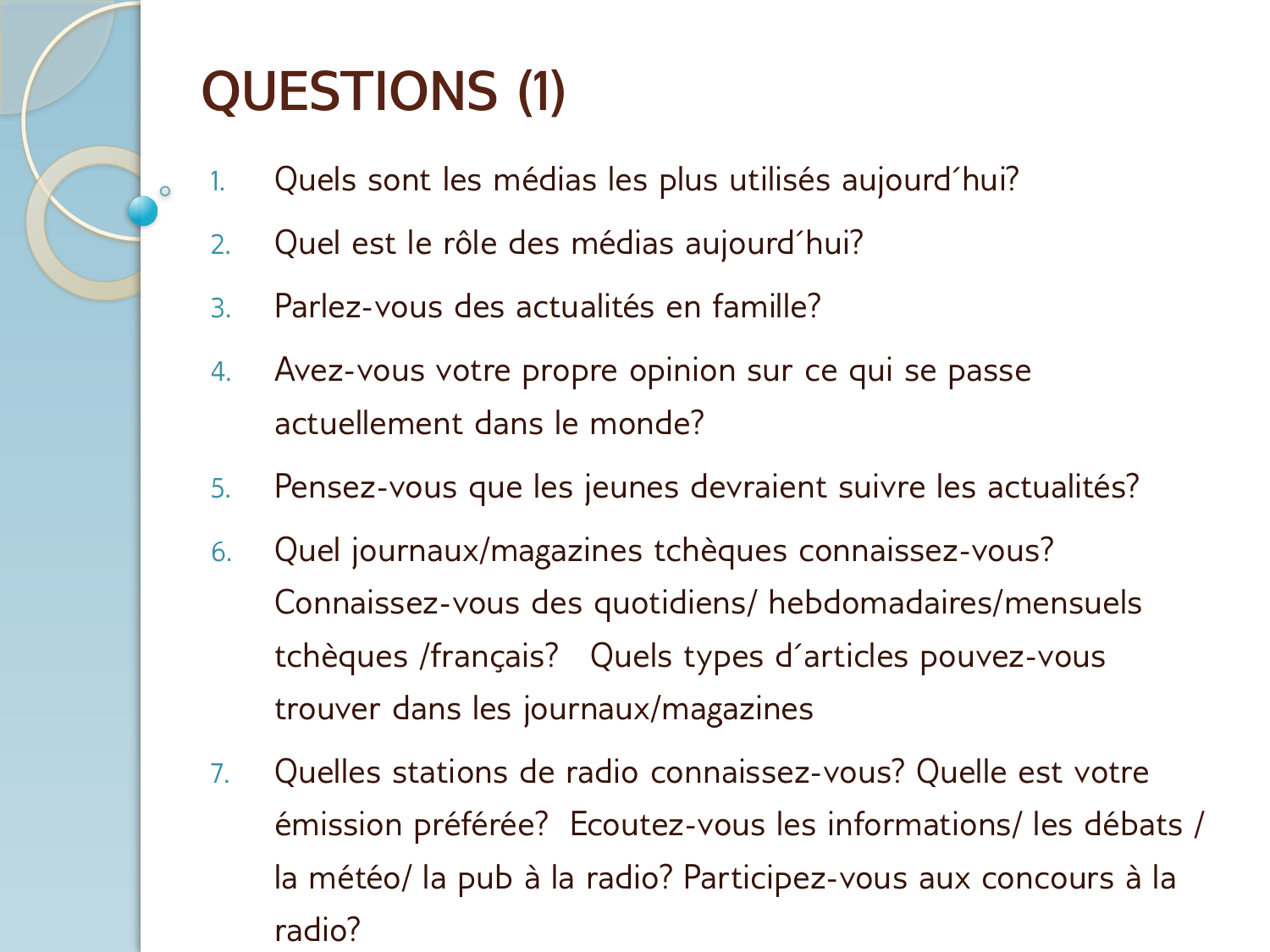

# QUESTIONS (1)
Quels sont les médias les plus utilisés aujourd´hui?
Quel est le rôle des médias aujourd´hui?
Parlez-vous des actualités en famille?
Avez-vous votre propre opinion sur ce qui se passe actuellement dans le monde?
Pensez-vous que les jeunes devraient suivre les actualités?
Quel journaux/magazines tchèques connaissez-vous?  Connaissez-vous des quotidiens/ hebdomadaires/mensuels tchèques /français?   Quels types d´articles pouvez-vous trouver dans les journaux/magazines
Quelles stations de radio connaissez-vous? Quelle est votre émission préférée?  Ecoutez-vous les informations/ les débats / la météo/ la pub à la radio? Participez-vous aux concours à la radio?